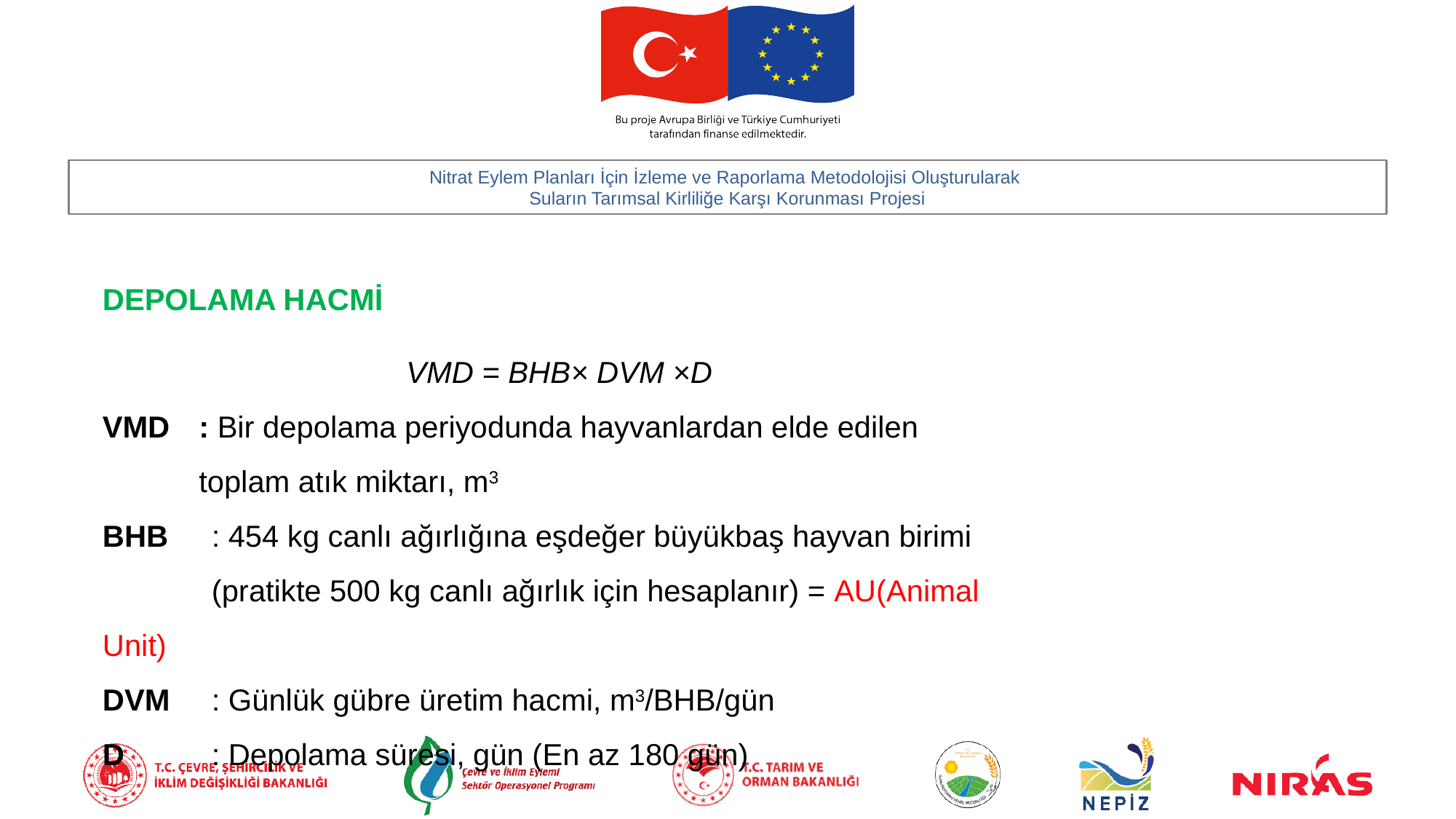

DEPOLAMA HACMİ

VMD = BHB× DVM ×D
VMD	: Bir depolama periyodunda hayvanlardan elde edilen toplam atık miktarı, m3
BHB	: 454 kg canlı ağırlığına eşdeğer büyükbaş hayvan birimi 	(pratikte 500 kg canlı ağırlık için hesaplanır) = AU(Animal Unit)
DVM	: Günlük gübre üretim hacmi, m3/BHB/gün
D	: Depolama süresi, gün (En az 180 gün)